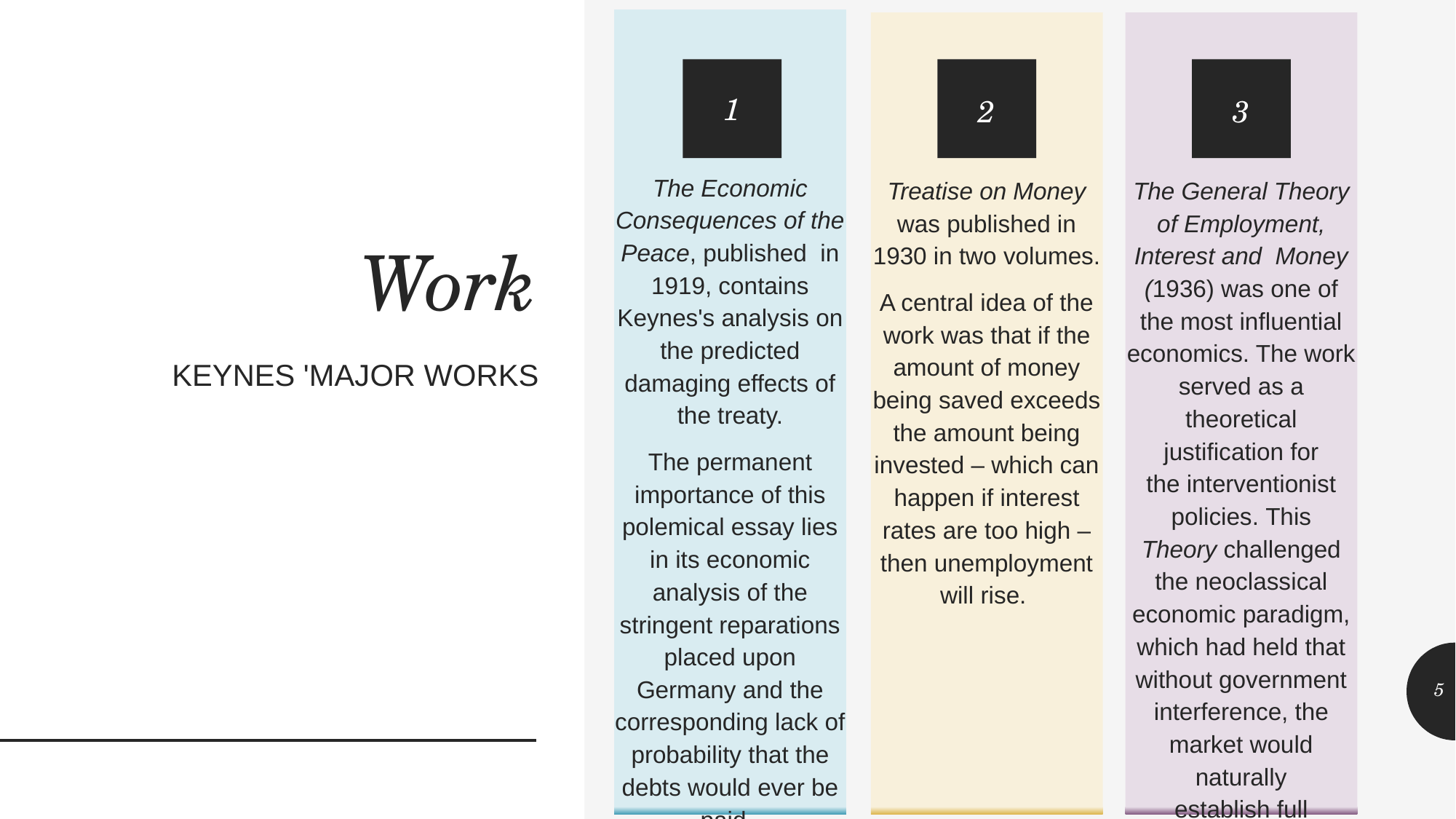

The Economic Consequences of the Peace, published  in 1919, contains Keynes's analysis on the predicted damaging effects of the treaty.
The permanent importance of this polemical essay lies in its economic analysis of the stringent reparations placed upon Germany and the corresponding lack of probability that the debts would ever be paid.
The General Theory of Employment, Interest and  Money (1936) was one of the most influential economics. The work served as a theoretical justification for the interventionist policies. This Theory challenged the neoclassical economic paradigm, which had held that without government interference, the market would naturally establish full employment equilibrium,
Treatise on Money was published in 1930 in two volumes.
A central idea of the work was that if the amount of money being saved exceeds the amount being invested – which can happen if interest rates are too high – then unemployment will rise.
1
2
3
# Work
KEYNES 'MAJOR WORKS
5